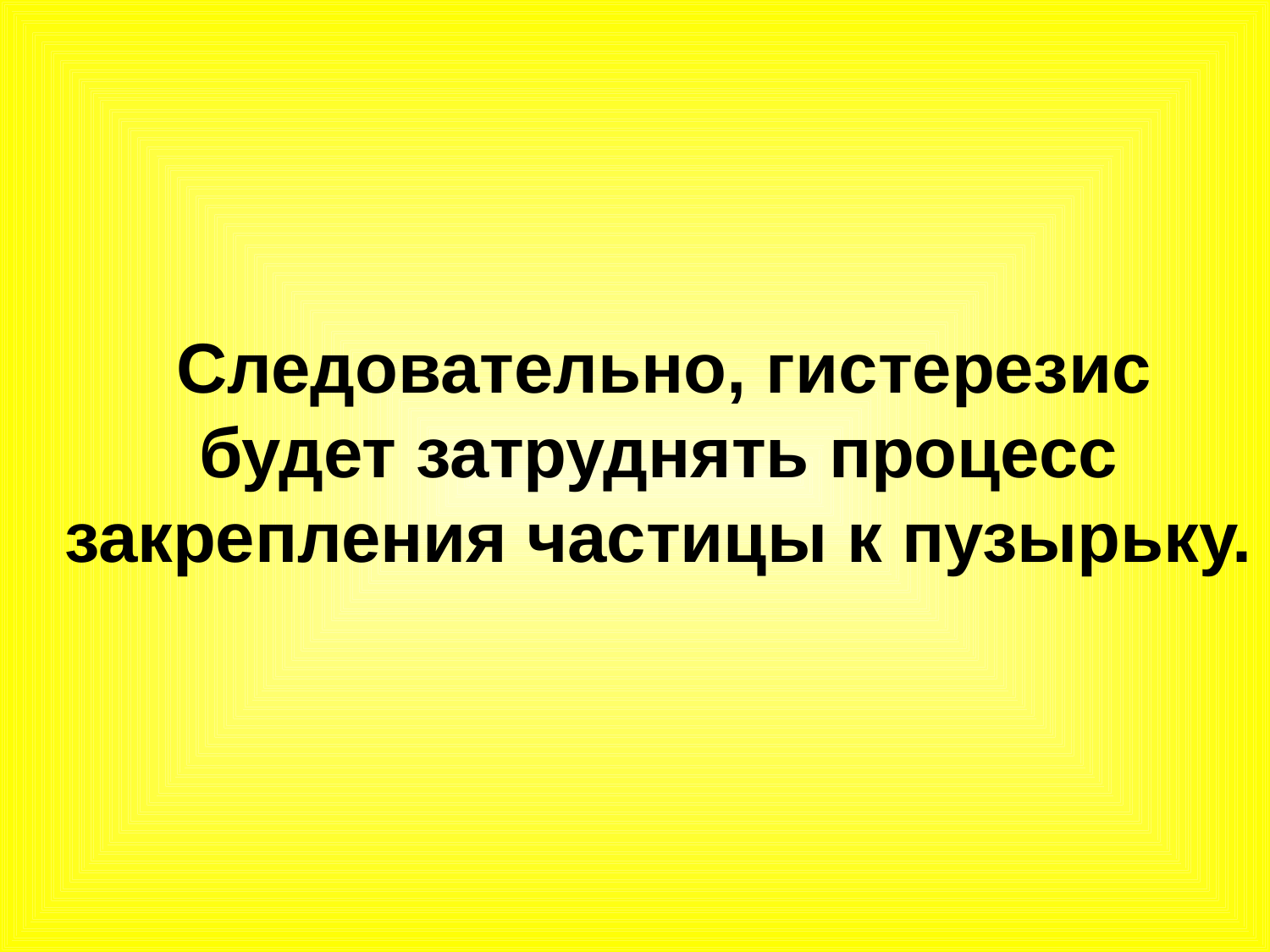

Следовательно, гистерезис будет затруднять процесс закрепления частицы к пузырьку.